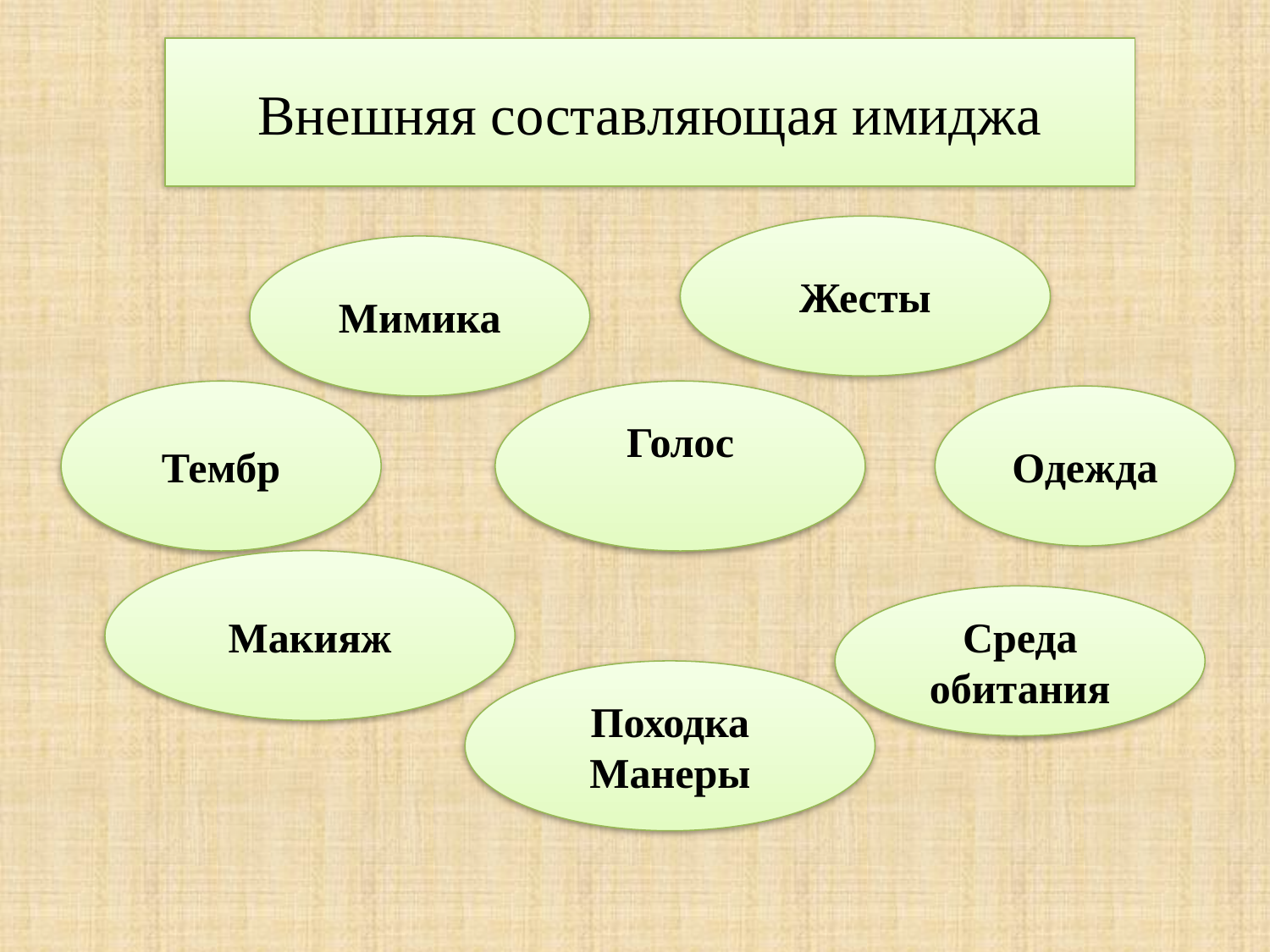

# Внешняя составляющая имиджа
Жесты
Мимика
Тембр
Голос

Одежда
Макияж
Среда обитания
Походка
Манеры